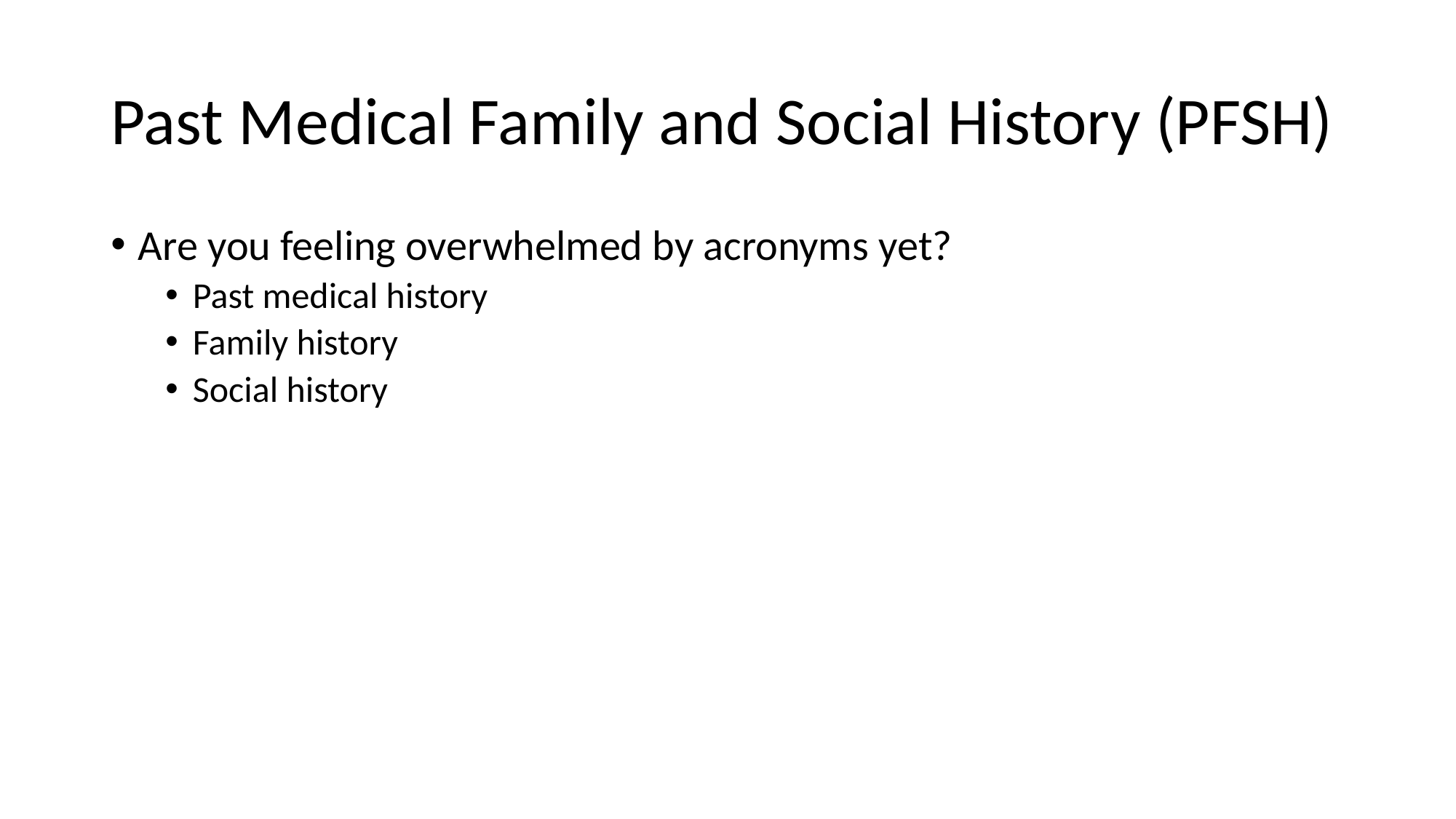

# Past Medical Family and Social History (PFSH)
Are you feeling overwhelmed by acronyms yet?
Past medical history
Family history
Social history